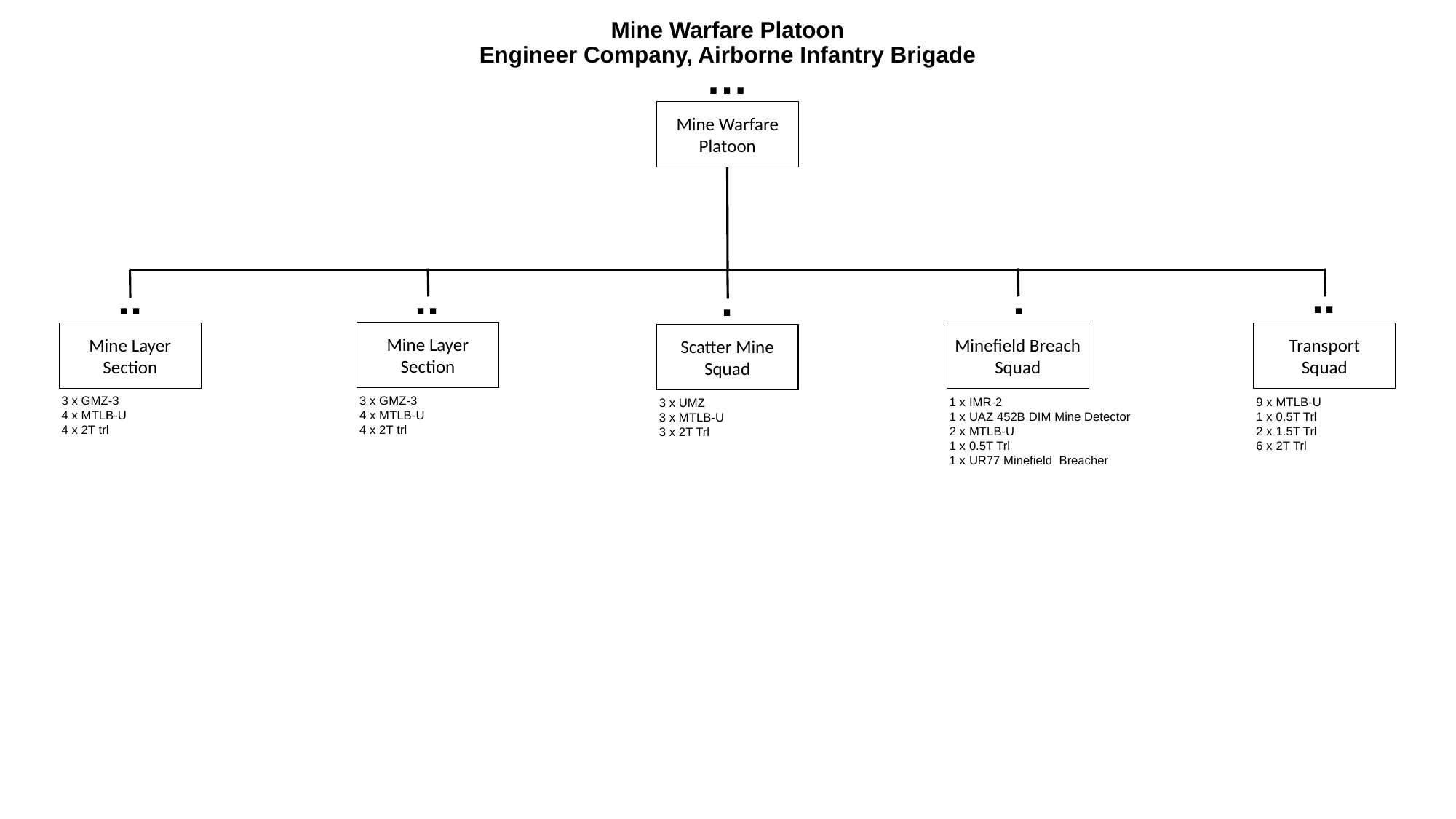

# Mine Warfare Platoon Engineer Company, Airborne Infantry Brigade
…
Mine Warfare
Platoon
..
..
..
.
.
Mine Layer
Section
Mine Layer
Section
Minefield Breach Squad
Transport
Squad
Scatter Mine
Squad
3 x GMZ-3
4 x MTLB-U
4 x 2T trl
3 x GMZ-3
4 x MTLB-U
4 x 2T trl
1 x IMR-2
1 x UAZ 452B DIM Mine Detector
2 x MTLB-U
1 x 0.5T Trl
1 x UR77 Minefield  Breacher
9 x MTLB-U
1 x 0.5T Trl
2 x 1.5T Trl
6 x 2T Trl
3 x UMZ
3 x MTLB-U
3 x 2T Trl